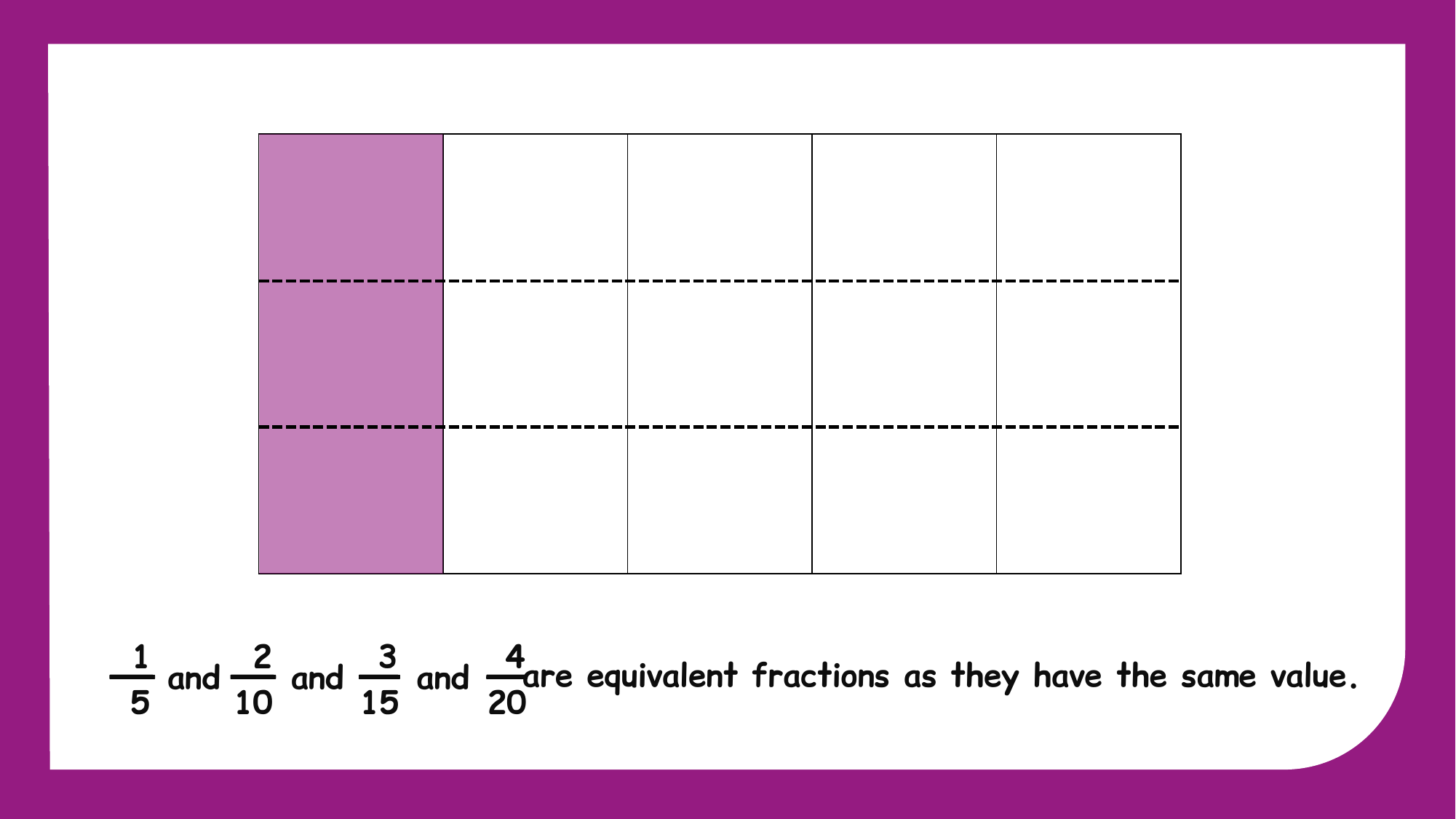

|  |  |  |  |  |
| --- | --- | --- | --- | --- |

1

5
2

10
3

15
4

20
are equivalent fractions as they have the same value.
and
and
and